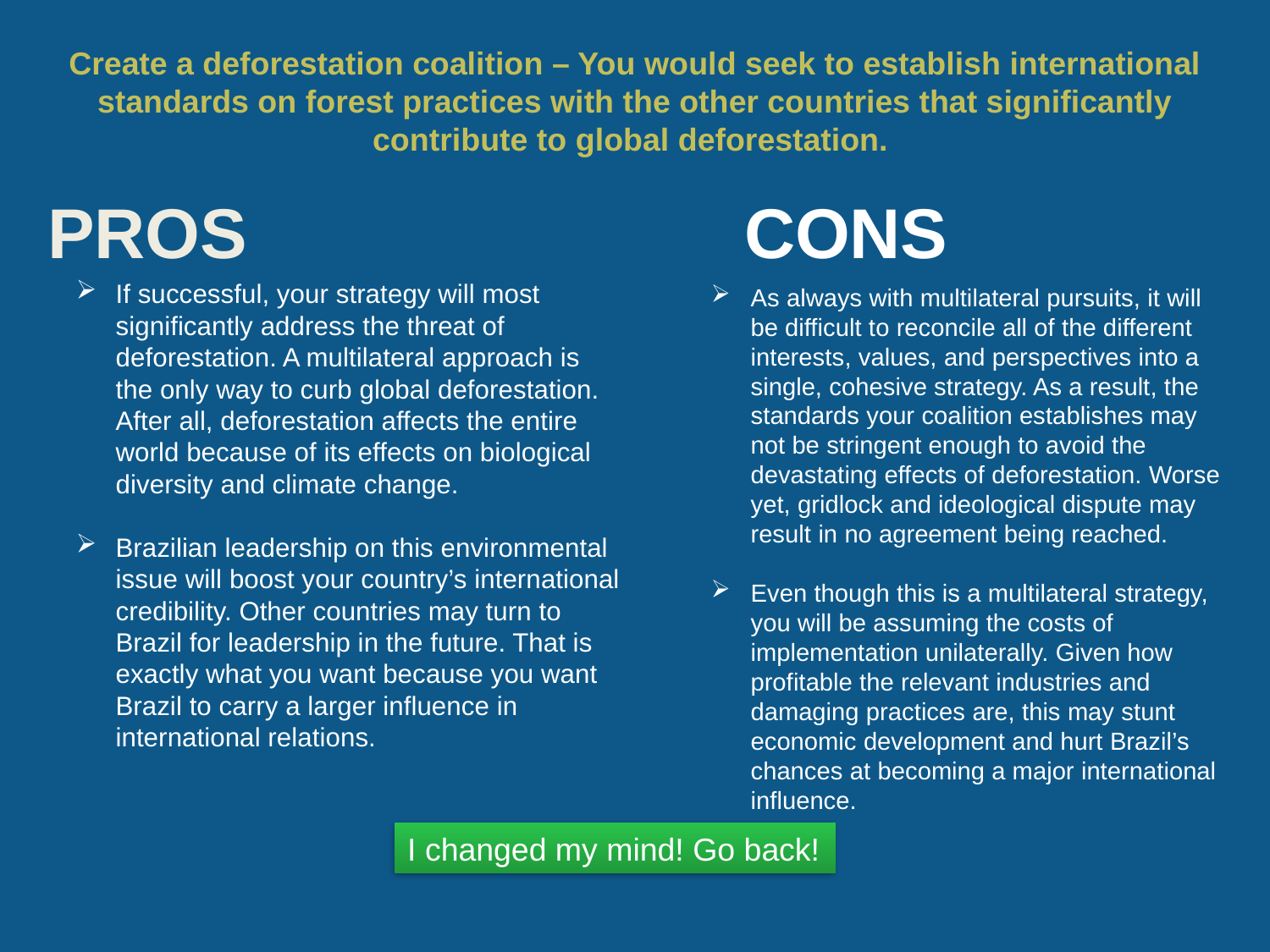

# Create a deforestation coalition – You would seek to establish international standards on forest practices with the other countries that significantly contribute to global deforestation.
If successful, your strategy will most significantly address the threat of deforestation. A multilateral approach is the only way to curb global deforestation. After all, deforestation affects the entire world because of its effects on biological diversity and climate change.

Brazilian leadership on this environmental issue will boost your country’s international credibility. Other countries may turn to Brazil for leadership in the future. That is exactly what you want because you want Brazil to carry a larger influence in international relations.
As always with multilateral pursuits, it will be difficult to reconcile all of the different interests, values, and perspectives into a single, cohesive strategy. As a result, the standards your coalition establishes may not be stringent enough to avoid the devastating effects of deforestation. Worse yet, gridlock and ideological dispute may result in no agreement being reached.

Even though this is a multilateral strategy, you will be assuming the costs of implementation unilaterally. Given how profitable the relevant industries and damaging practices are, this may stunt economic development and hurt Brazil’s chances at becoming a major international influence.